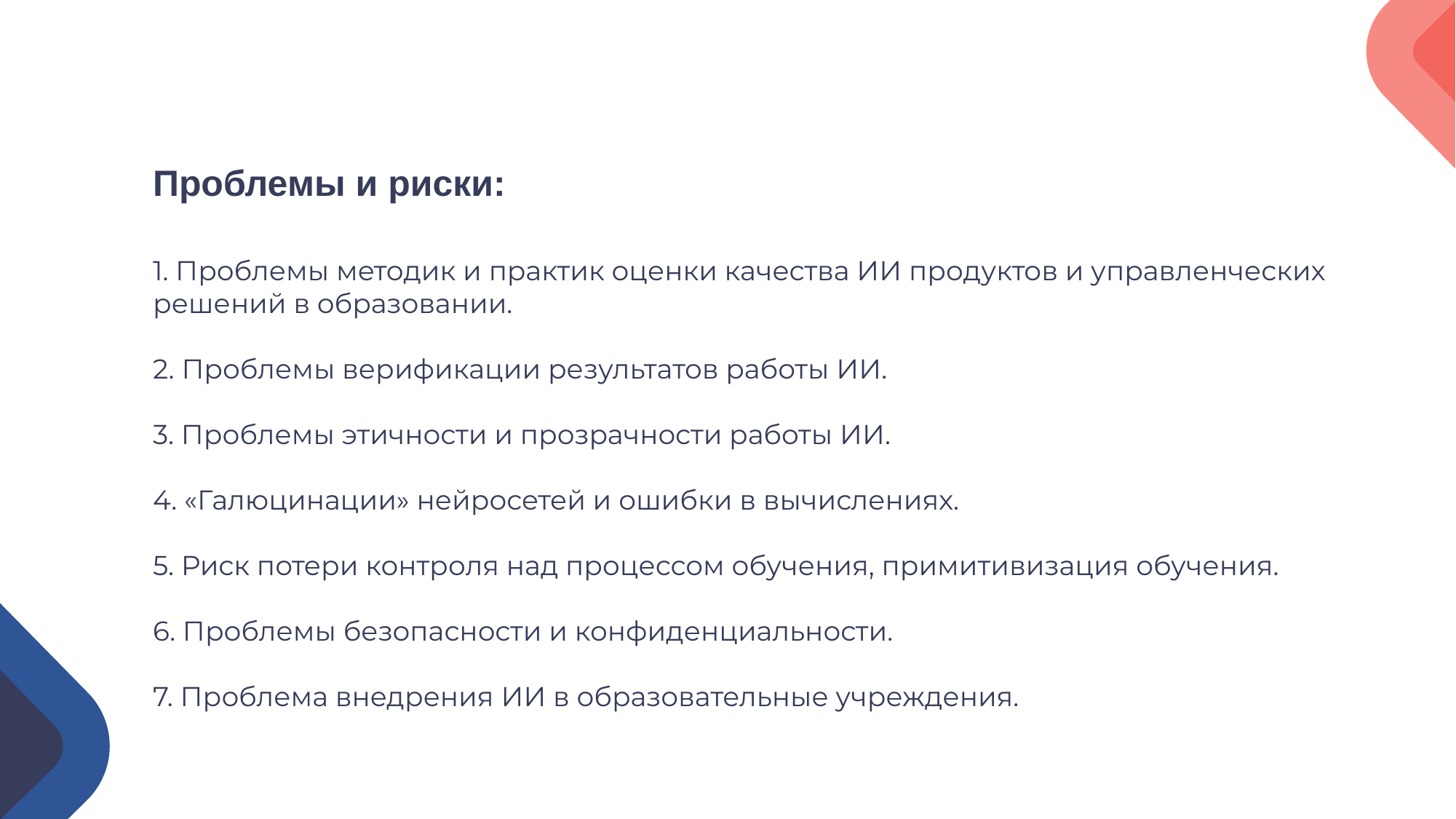

Проблемы и риски:
1. Проблемы методик и практик оценки качества ИИ продуктов и управленческих решений в образовании.

2. Проблемы верификации результатов работы ИИ.

3. Проблемы этичности и прозрачности работы ИИ.

4. «Галюцинации» нейросетей и ошибки в вычислениях.

5. Риск потери контроля над процессом обучения, примитивизация обучения.

6. Проблемы безопасности и конфиденциальности.

7. Проблема внедрения ИИ в образовательные учреждения.